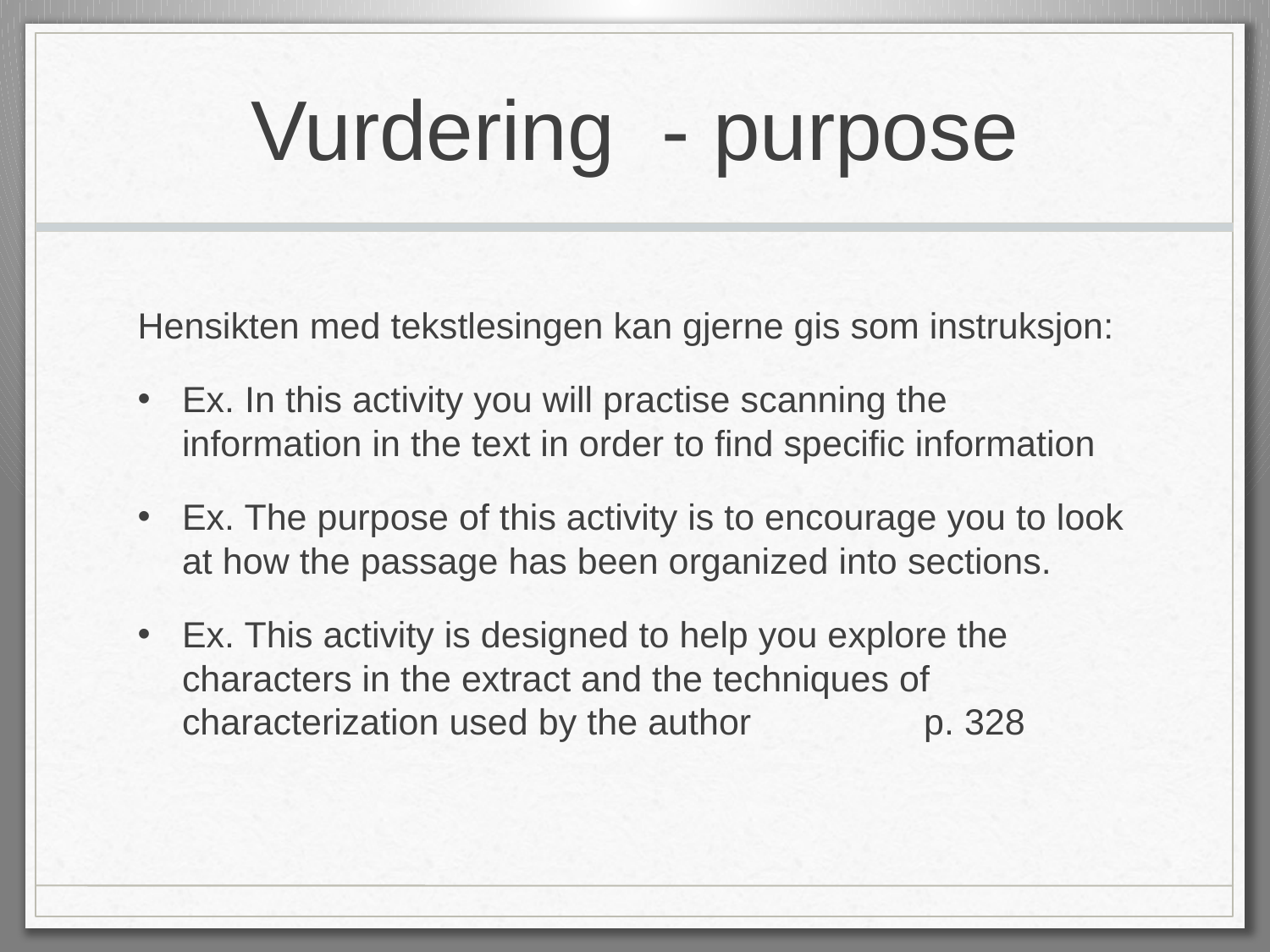

# Vurdering  - purpose
Hensikten med tekstlesingen kan gjerne gis som instruksjon:
Ex. In this activity you will practise scanning the information in the text in order to find specific information
Ex. The purpose of this activity is to encourage you to look at how the passage has been organized into sections.
Ex. This activity is designed to help you explore the characters in the extract and the techniques of characterization used by the author                 p. 328